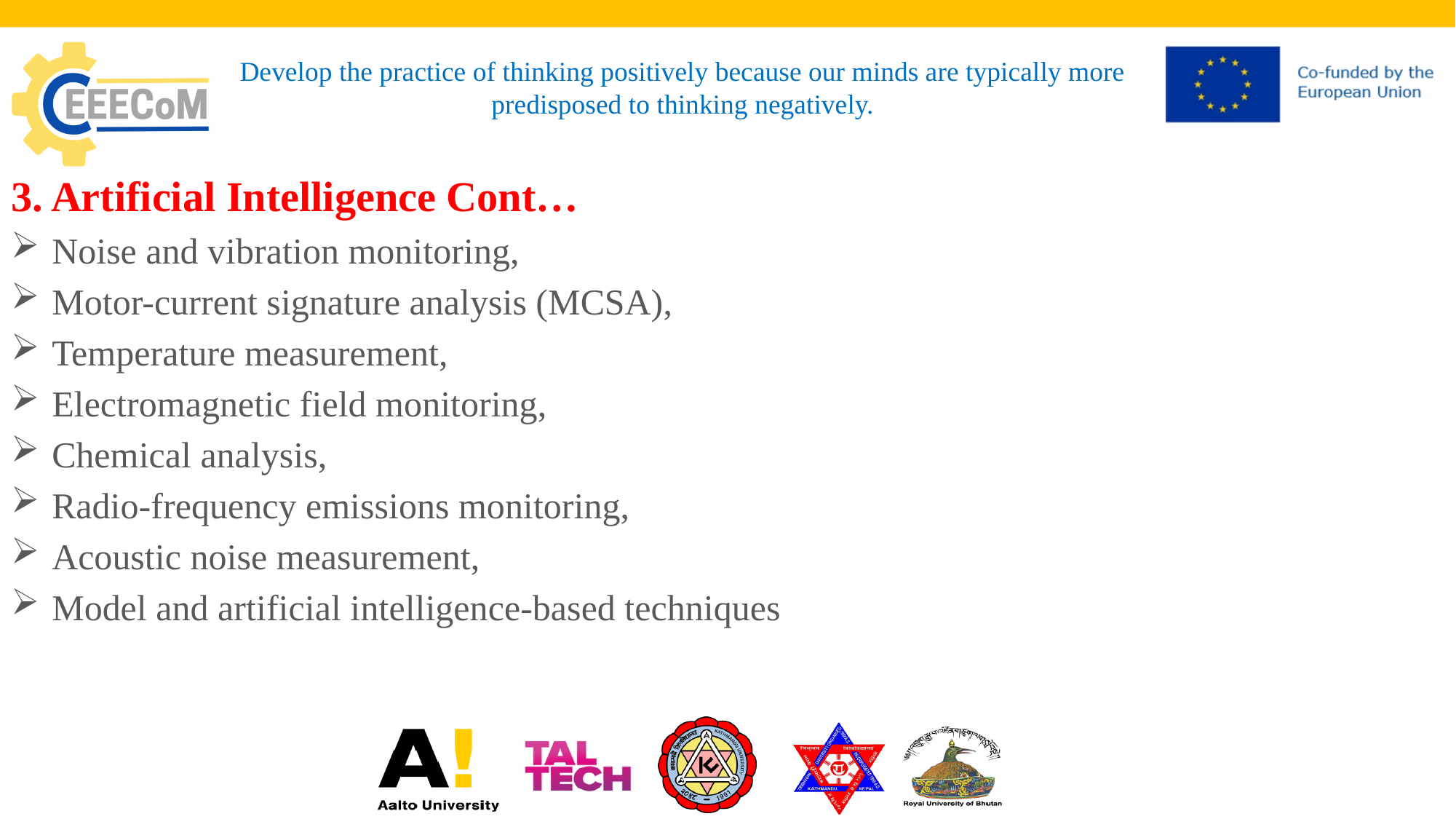

# Develop the practice of thinking positively because our minds are typically more predisposed to thinking negatively.
3. Artificial Intelligence Cont…
Noise and vibration monitoring,
Motor-current signature analysis (MCSA),
Temperature measurement,
Electromagnetic field monitoring,
Chemical analysis,
Radio-frequency emissions monitoring,
Acoustic noise measurement,
Model and artificial intelligence-based techniques